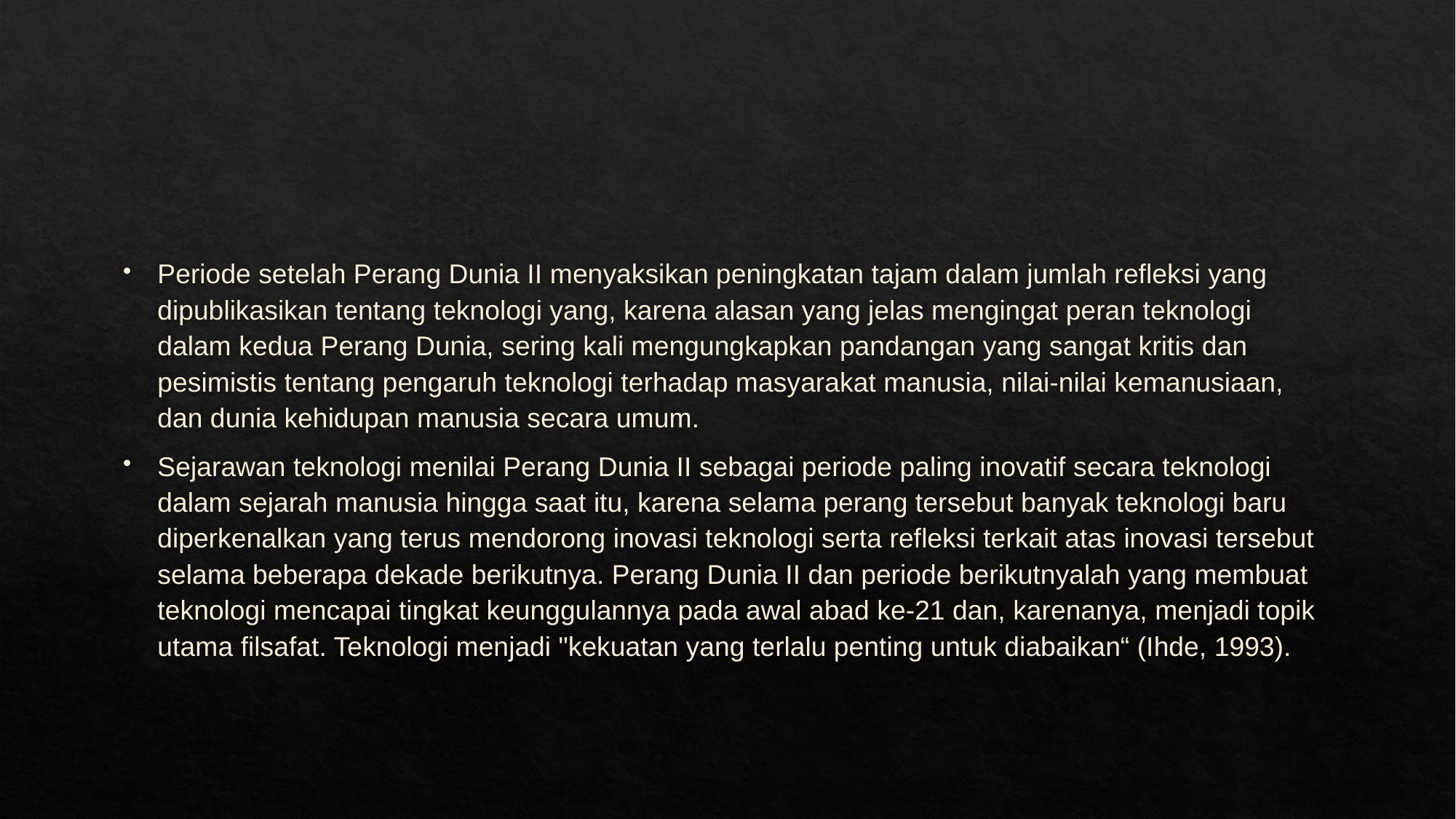

Periode setelah Perang Dunia II menyaksikan peningkatan tajam dalam jumlah refleksi yang dipublikasikan tentang teknologi yang, karena alasan yang jelas mengingat peran teknologi dalam kedua Perang Dunia, sering kali mengungkapkan pandangan yang sangat kritis dan pesimistis tentang pengaruh teknologi terhadap masyarakat manusia, nilai-nilai kemanusiaan, dan dunia kehidupan manusia secara umum.
Sejarawan teknologi menilai Perang Dunia II sebagai periode paling inovatif secara teknologi dalam sejarah manusia hingga saat itu, karena selama perang tersebut banyak teknologi baru diperkenalkan yang terus mendorong inovasi teknologi serta refleksi terkait atas inovasi tersebut selama beberapa dekade berikutnya. Perang Dunia II dan periode berikutnyalah yang membuat teknologi mencapai tingkat keunggulannya pada awal abad ke-21 dan, karenanya, menjadi topik utama filsafat. Teknologi menjadi "kekuatan yang terlalu penting untuk diabaikan“ (Ihde, 1993).